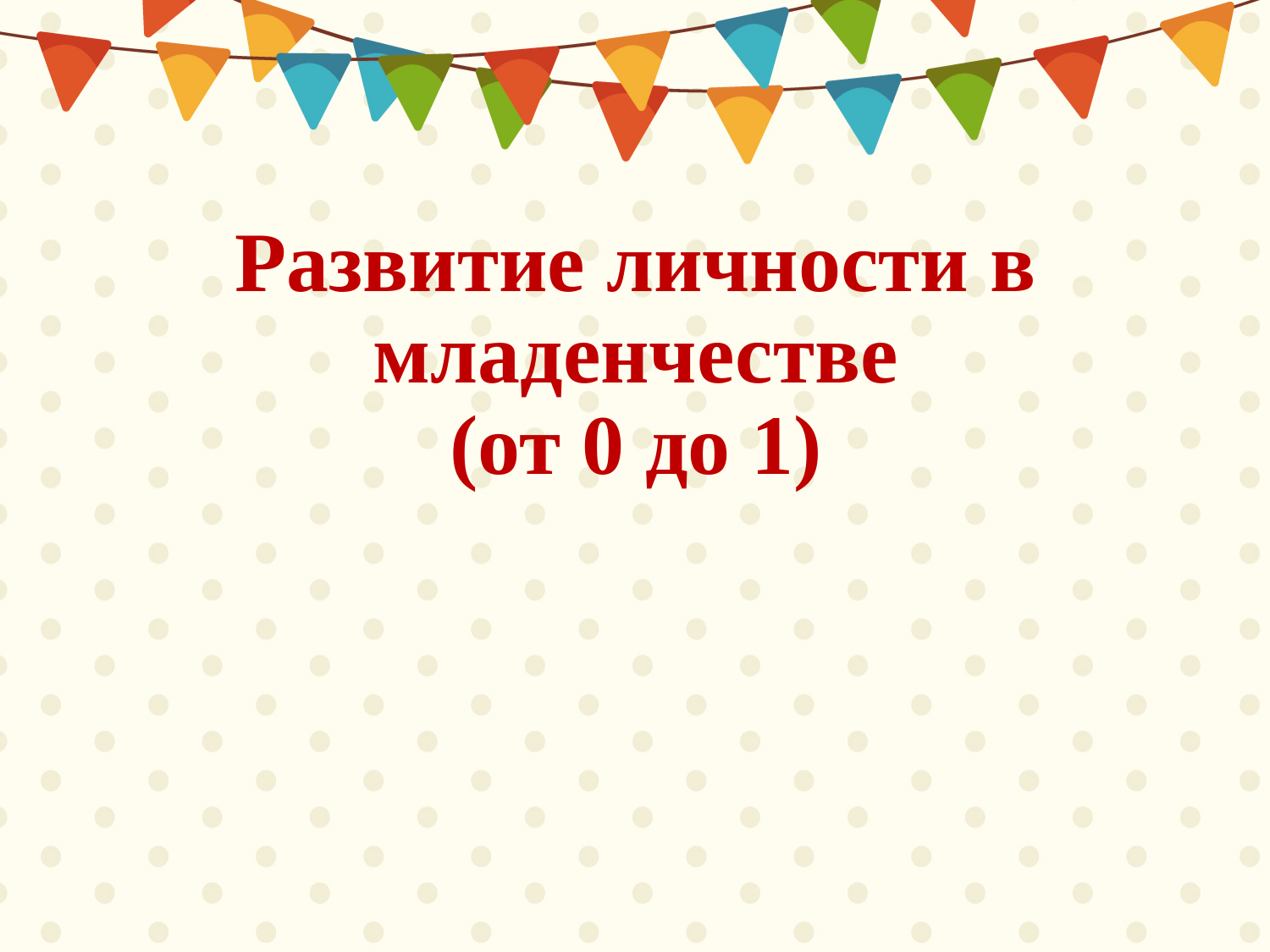

# Развитие личности в младенчестве (от 0 до 1)